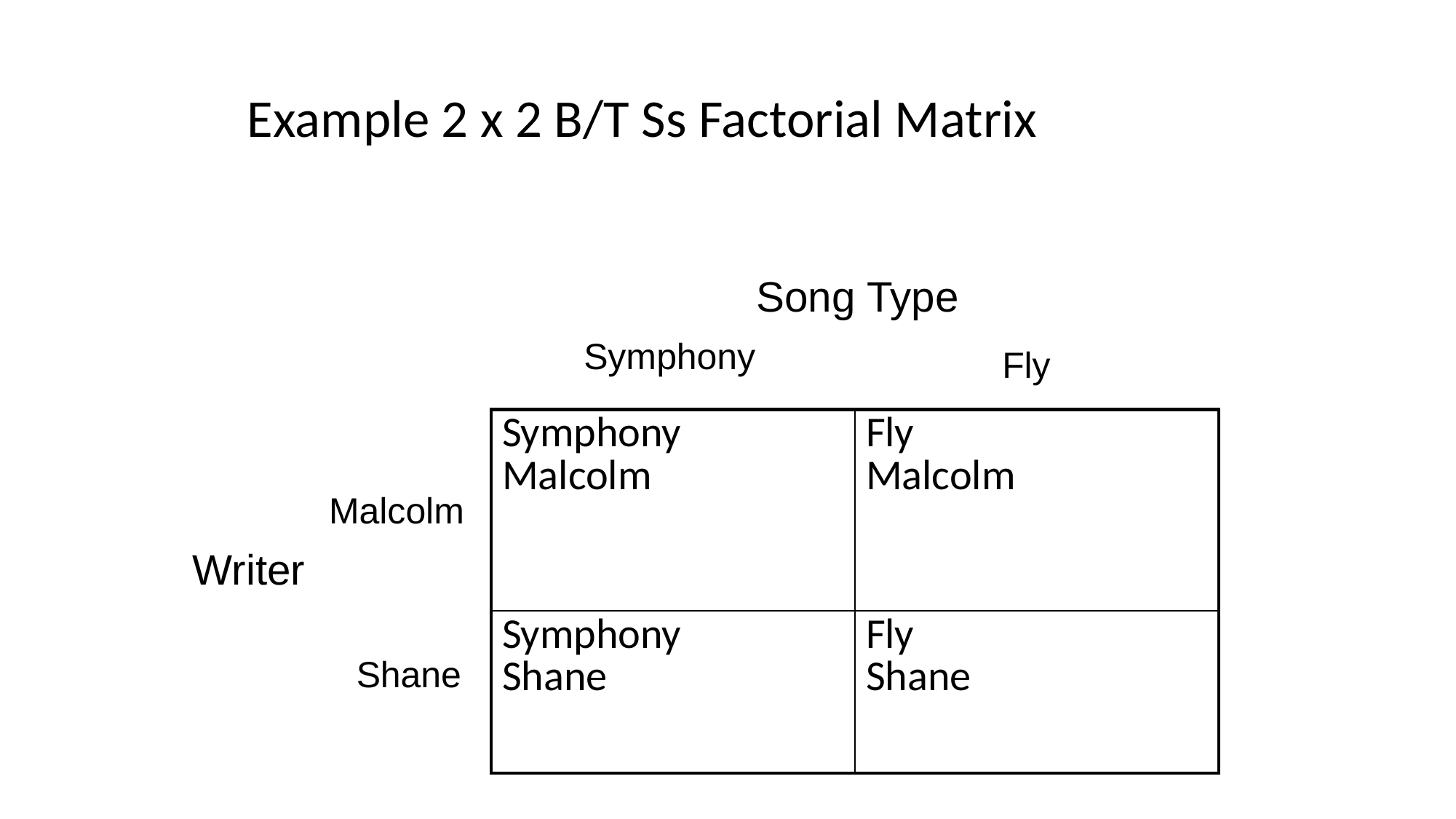

# Example 2 x 2 B/T Ss Factorial Matrix

Song Type
Symphony
Fly
| Symphony Malcolm | Fly Malcolm |
| --- | --- |
| Symphony Shane | Fly Shane |
Malcolm
Writer
Shane